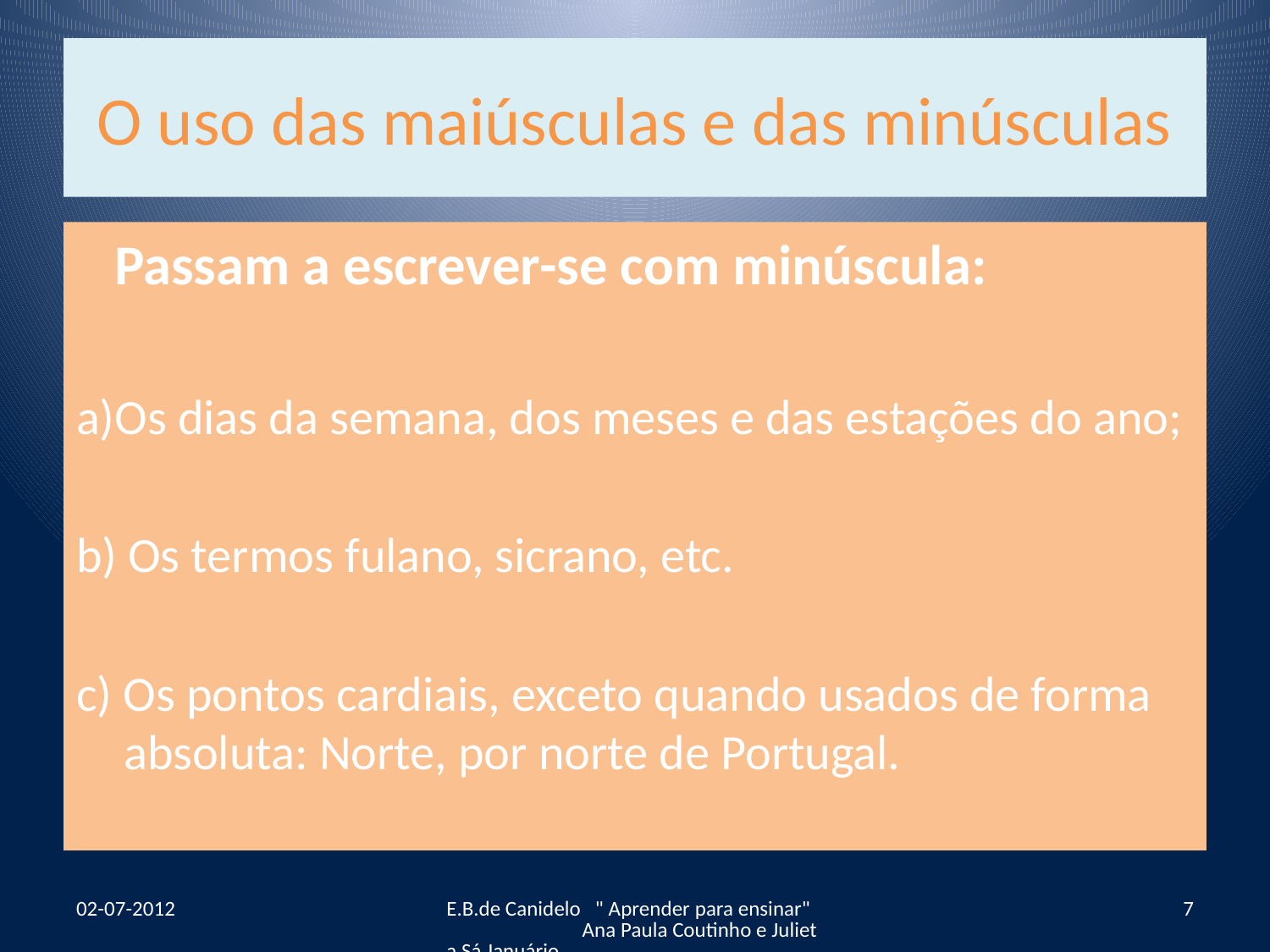

# O uso das maiúsculas e das minúsculas
   Passam a escrever-se com minúscula:

a)Os dias da semana, dos meses e das estações do ano;

b) Os termos fulano, sicrano, etc.

c) Os pontos cardiais, exceto quando usados de forma absoluta: Norte, por norte de Portugal.

02-07-2012
E.B.de Canidelo   " Aprender para ensinar"                              Ana Paula Coutinho e Julieta Sá Januário
7